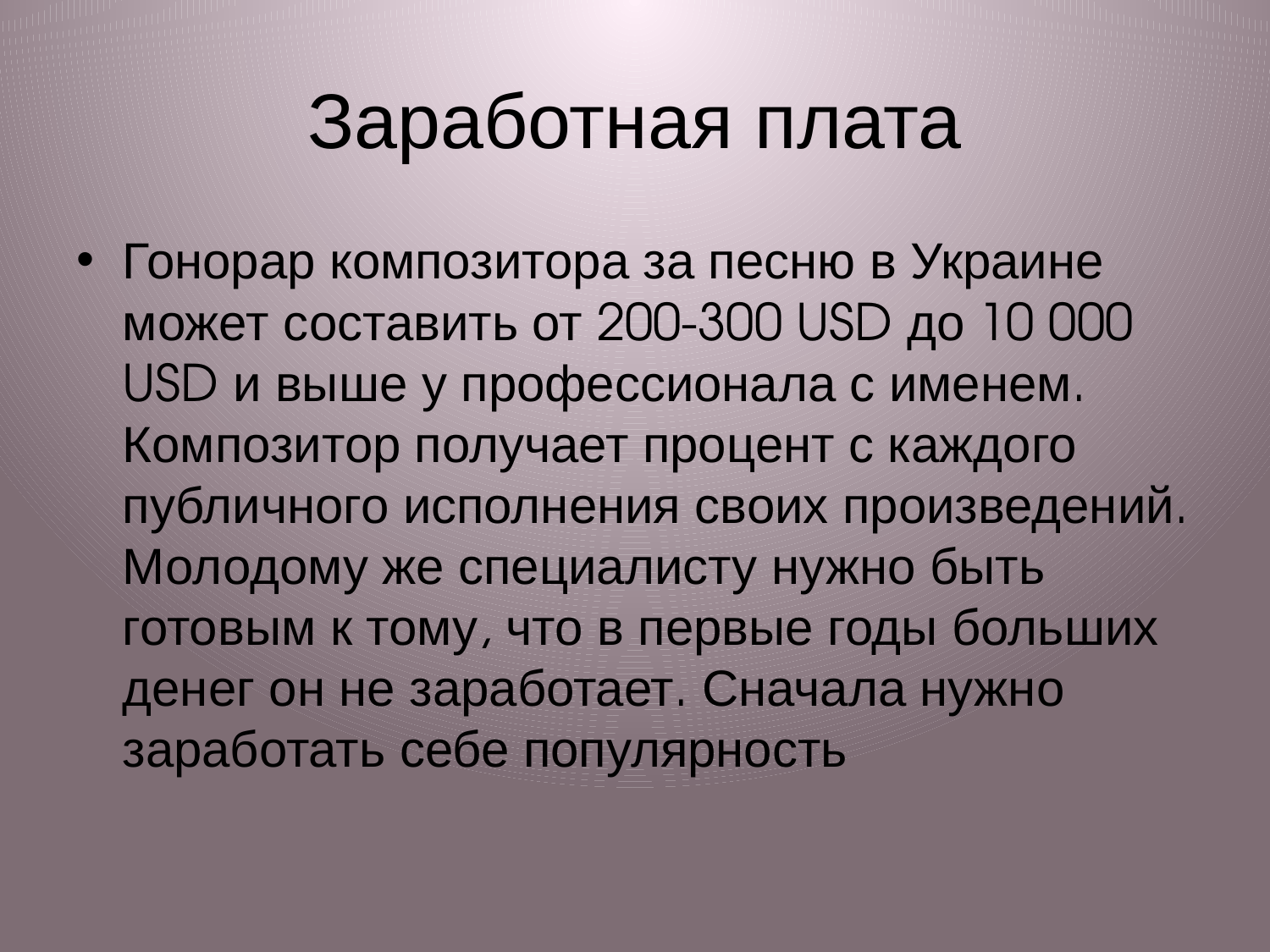

# Заработная плата
Гонорар композитора за песню в Украине может составить от 200-300 USD до 10 000 USD и выше у профессионала с именем. Композитор получает процент с каждого публичного исполнения своих произведений. Молодому же специалисту нужно быть готовым к тому, что в первые годы больших денег он не заработает. Сначала нужно заработать себе популярность